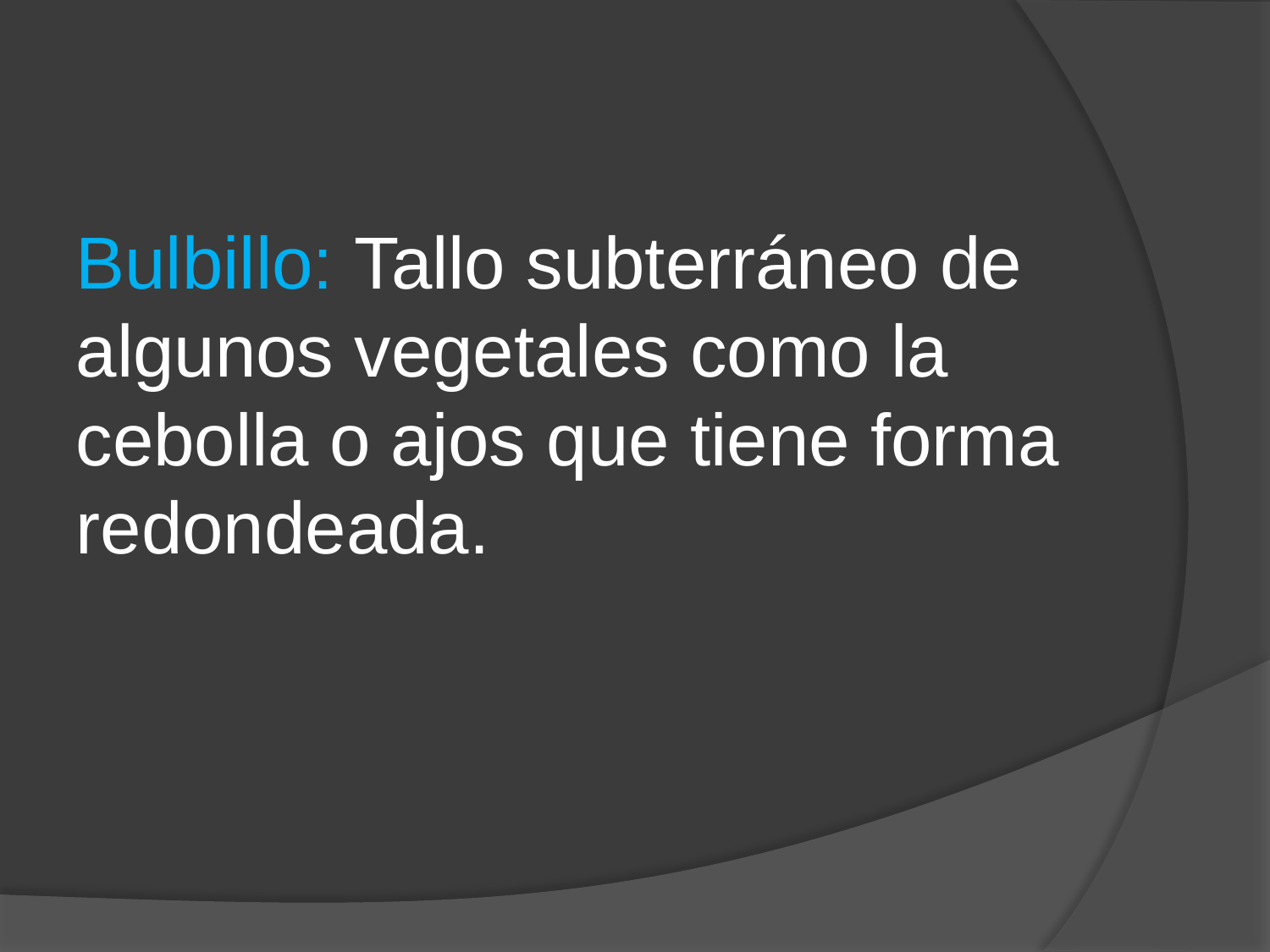

# Bulbillo: Tallo subterráneo de algunos vegetales como la cebolla o ajos que tiene forma redondeada.